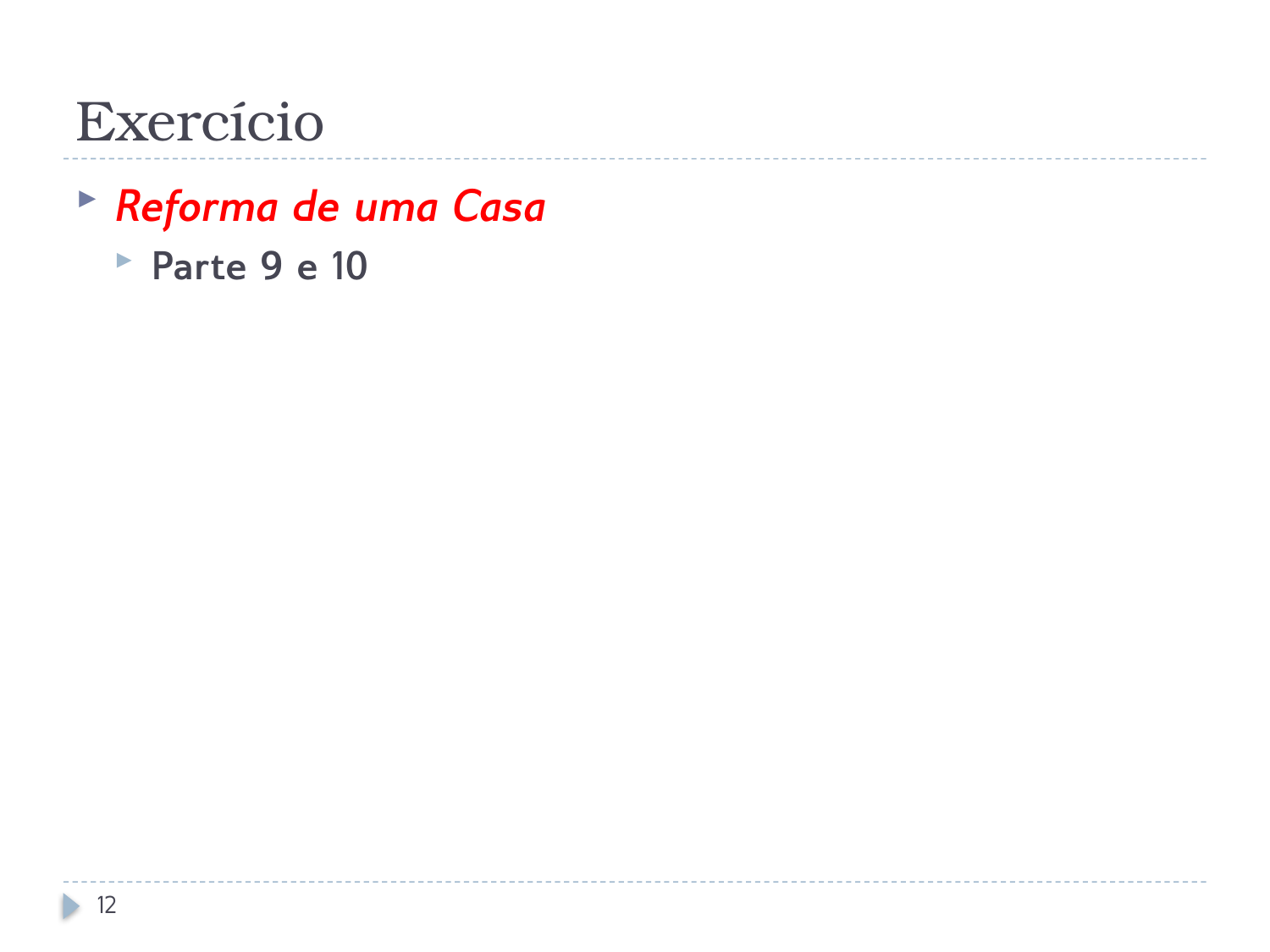

# Exercício
Reforma de uma Casa
Parte 9 e 10

12